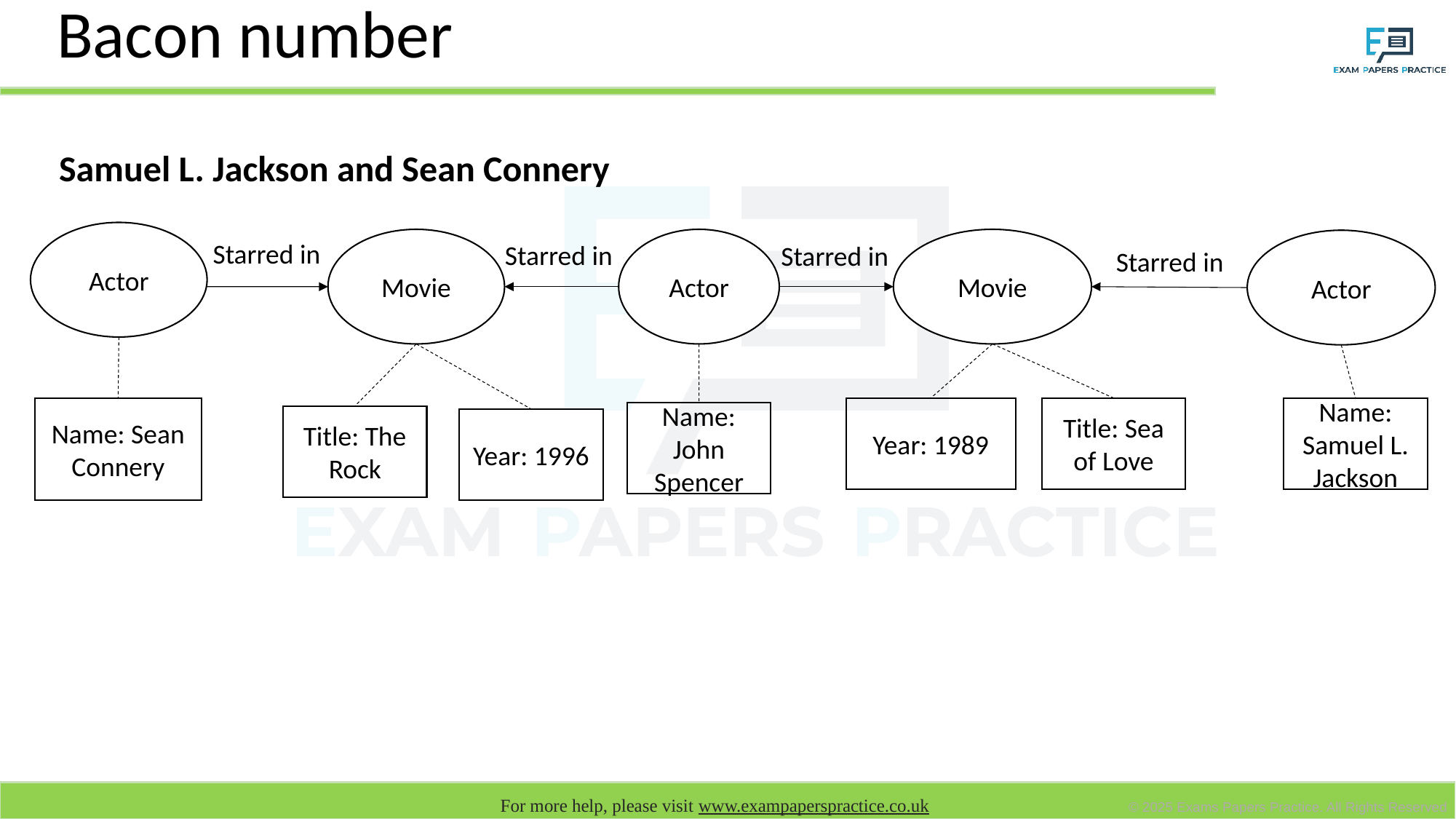

# Bacon number
Samuel L. Jackson and Sean Connery
Actor
Actor
Movie
Movie
Actor
Starred in
Starred in
Starred in
Starred in
Name: Sean Connery
Year: 1989
Title: Sea of Love
Name: Samuel L. Jackson
Name: John Spencer
Title: The Rock
Year: 1996